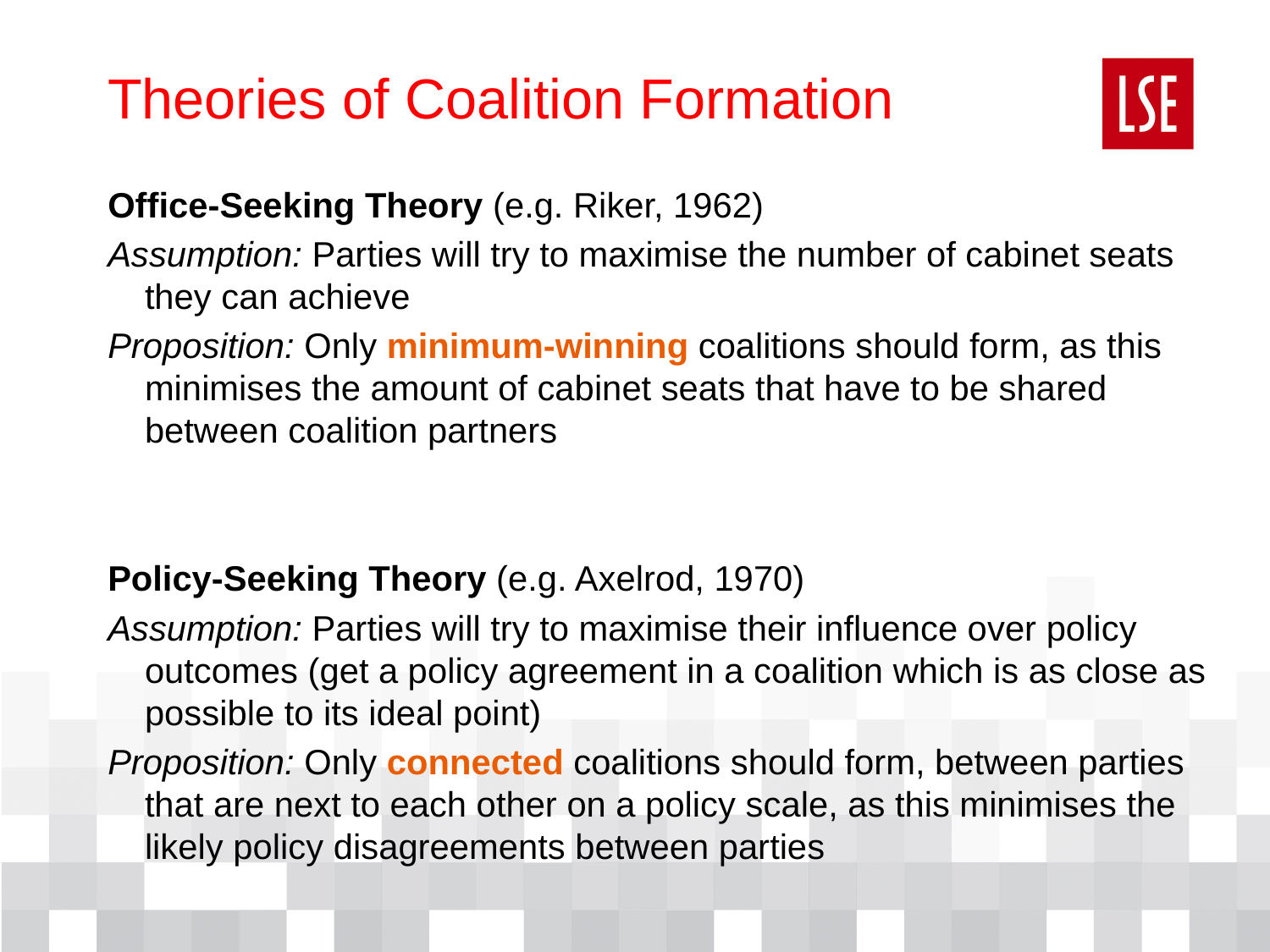

# Theories of Coalition Formation
Office-Seeking Theory (e.g. Riker, 1962)
Assumption: Parties will try to maximise the number of cabinet seats they can achieve
Proposition: Only minimum-winning coalitions should form, as this minimises the amount of cabinet seats that have to be shared between coalition partners

Policy-Seeking Theory (e.g. Axelrod, 1970)
Assumption: Parties will try to maximise their influence over policy outcomes (get a policy agreement in a coalition which is as close as possible to its ideal point)
Proposition: Only connected coalitions should form, between parties that are next to each other on a policy scale, as this minimises the likely policy disagreements between parties